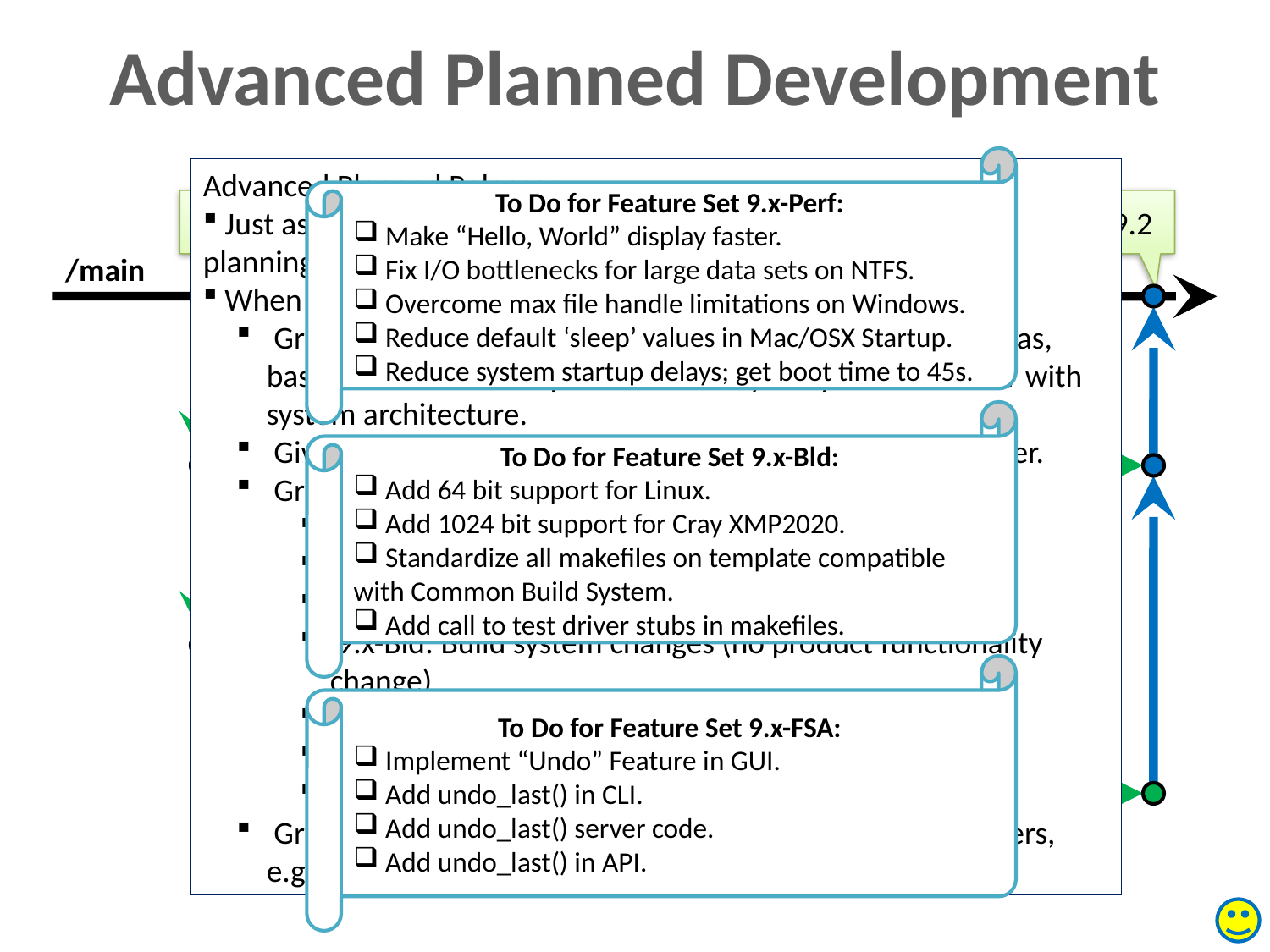

Advanced Planned Development
To Do for Feature Set 9.x-Perf:
 Make “Hello, World” display faster.
 Fix I/O bottlenecks for large data sets on NTFS.
 Overcome max file handle limitations on Windows.
 Reduce default ‘sleep’ values in Mac/OSX Startup.
 Reduce system startup delays; get boot time to 45s.
Advanced Planned Releases:
 Just as OO encourages design before coding, APD encourages planning before coding.
 When planning, group feature sets with considerations like:
 Group together features that will heavily overlap code areas, based on technical requirements analysis by those familiar with system architecture.
 Give Feature Sets short tags that do not imply release order.
 Group features by categories such as:
9.x-Perf: Performance improvements
9.x-Enb: Enabling infrastructure (for future changes)
 9.x-Port: Platform ports
 9.x-Bld: Build system changes (no product functionality change)
 9.x-FSA:  Required features for 9.x
 9.x-FSB: Optional feature for 9.x (may be retargeted)
 9.x-FSC: “Nice To Haves”
 Group together sets of features with similar business drivers, e.g. the same customer/sponsor.
9.0
9.1
9.2
/main
//fgs/main/…

To Do for Feature Set 9.x-Bld:
 Add 64 bit support for Linux.
 Add 1024 bit support for Cray XMP2020.
 Standardize all makefiles on template compatible with Common Build System.
 Add call to test driver stubs in makefiles.
//fgs/int/9.x-I/…
int/9.x-I

dev/9.x-FSA

To Do for Feature Set 9.x-FSA:
 Implement “Undo” Feature in GUI.
 Add undo_last() in CLI.
 Add undo_last() server code.
 Add undo_last() in API.
dev/9.x-Bld

dev/9.x-Perf

//fgs/dev/9.x-Perf/…